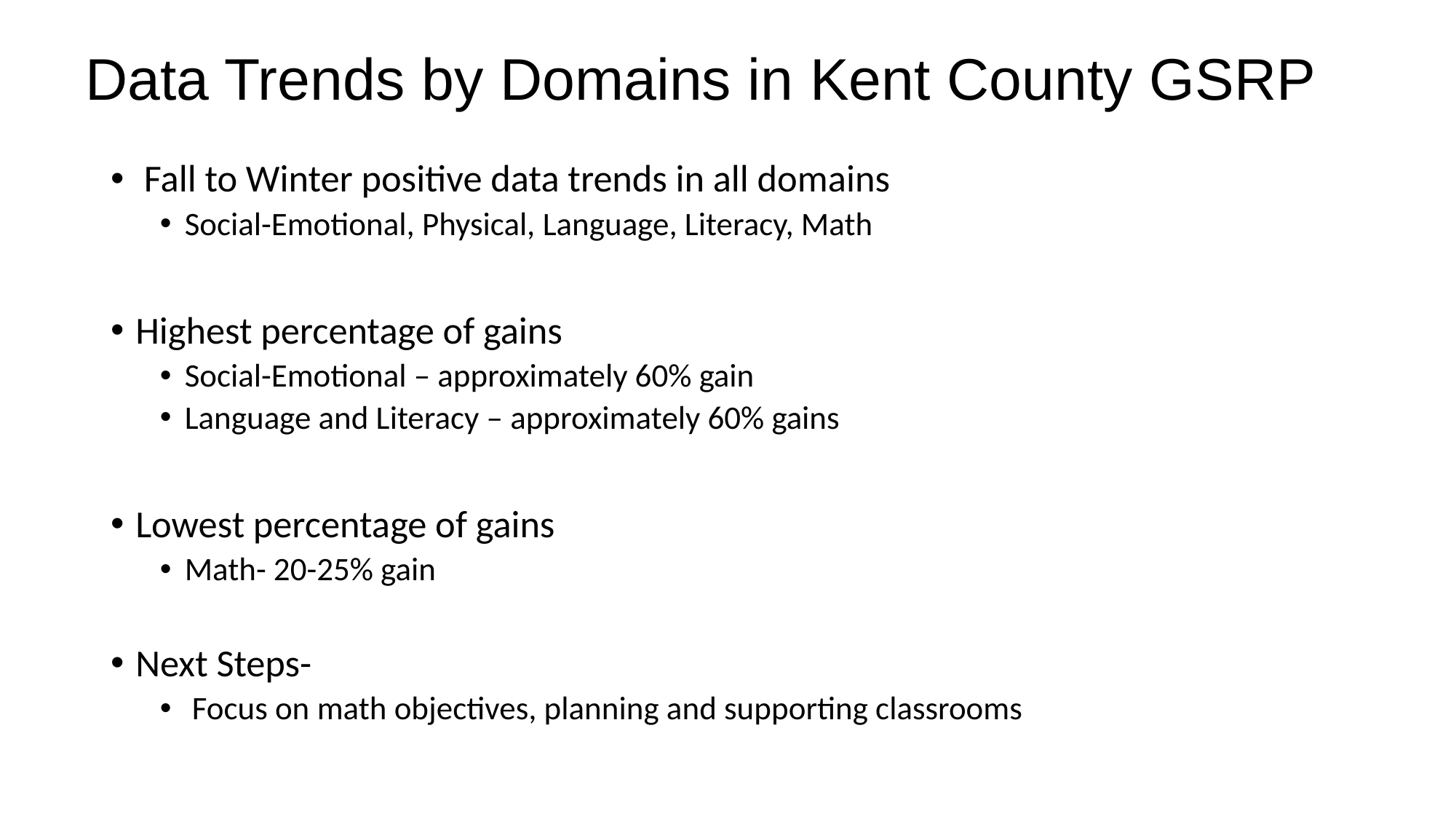

# Data Trends by Domains in Kent County GSRP
 Fall to Winter positive data trends in all domains
Social-Emotional, Physical, Language, Literacy, Math

Highest percentage of gains
Social-Emotional – approximately 60% gain
Language and Literacy – approximately 60% gains

Lowest percentage of gains
Math- 20-25% gain

Next Steps-
 Focus on math objectives, planning and supporting classrooms